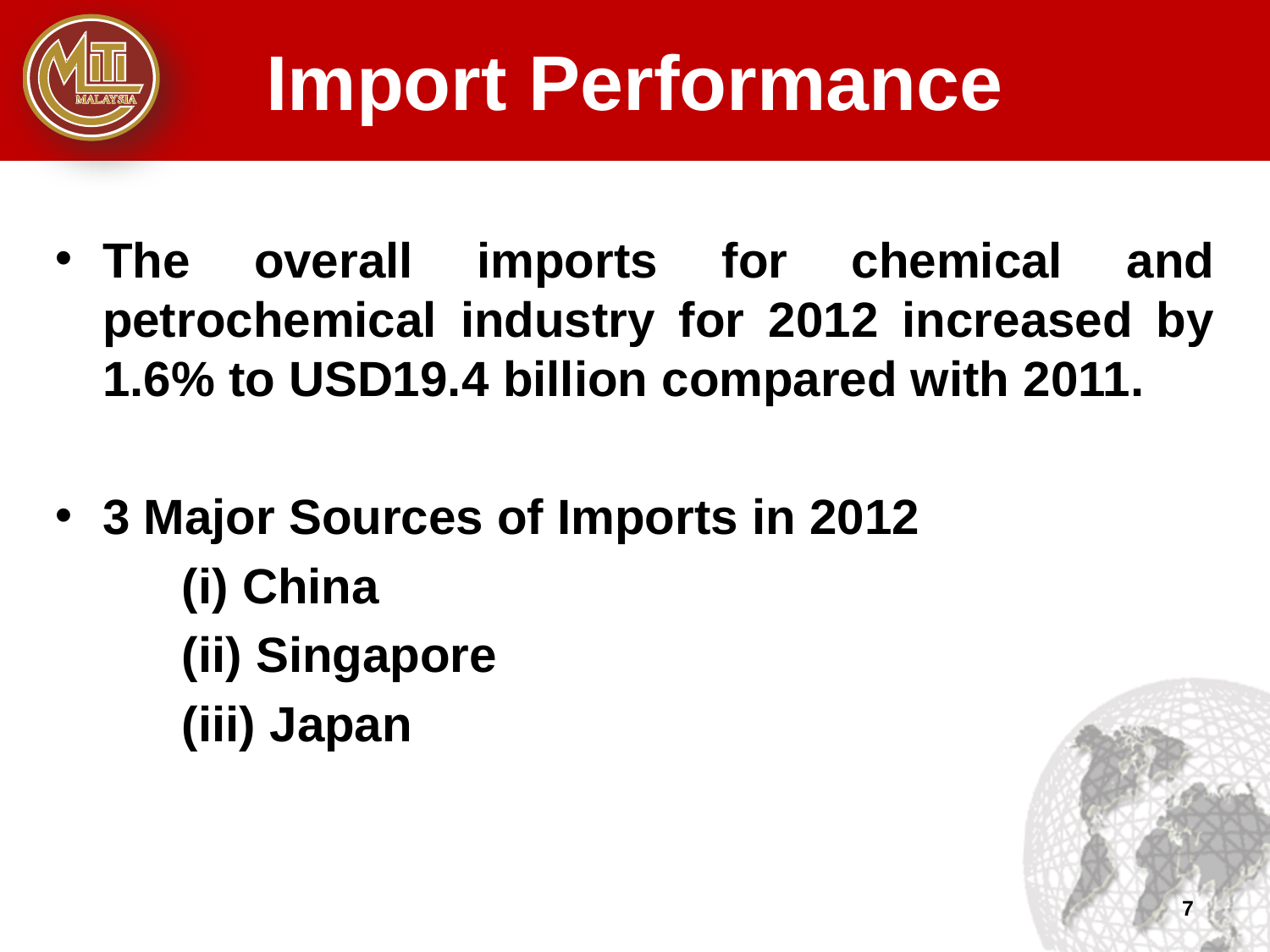

Import Performance
The overall imports for chemical and petrochemical industry for 2012 increased by 1.6% to USD19.4 billion compared with 2011.

3 Major Sources of Imports in 2012
	(i) China
	(ii) Singapore
	(iii) Japan

7